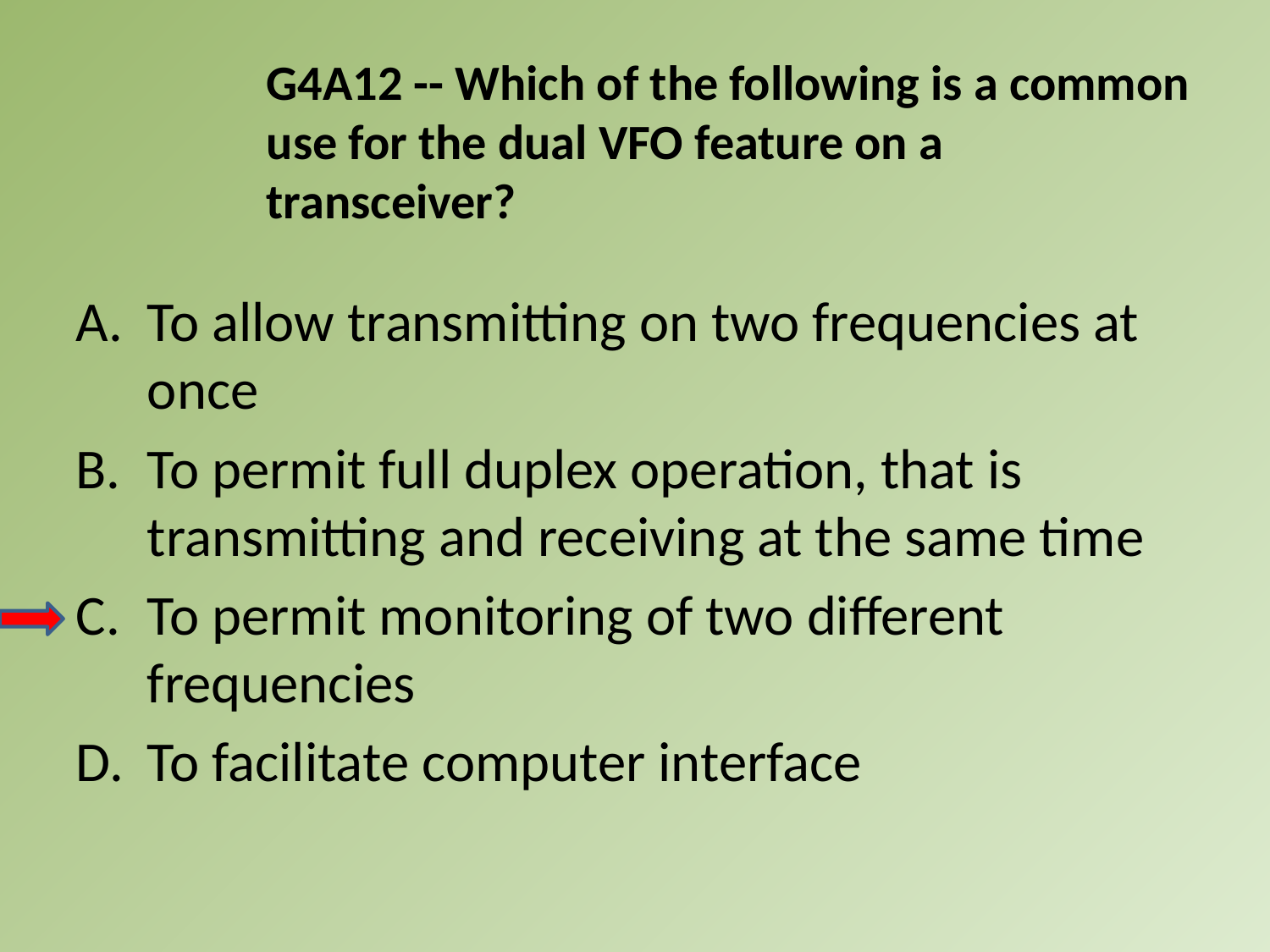

G4A12 -- Which of the following is a common use for the dual VFO feature on a transceiver?
A.	To allow transmitting on two frequencies at once
B.	To permit full duplex operation, that is transmitting and receiving at the same time
C.	To permit monitoring of two different frequencies
D.	To facilitate computer interface